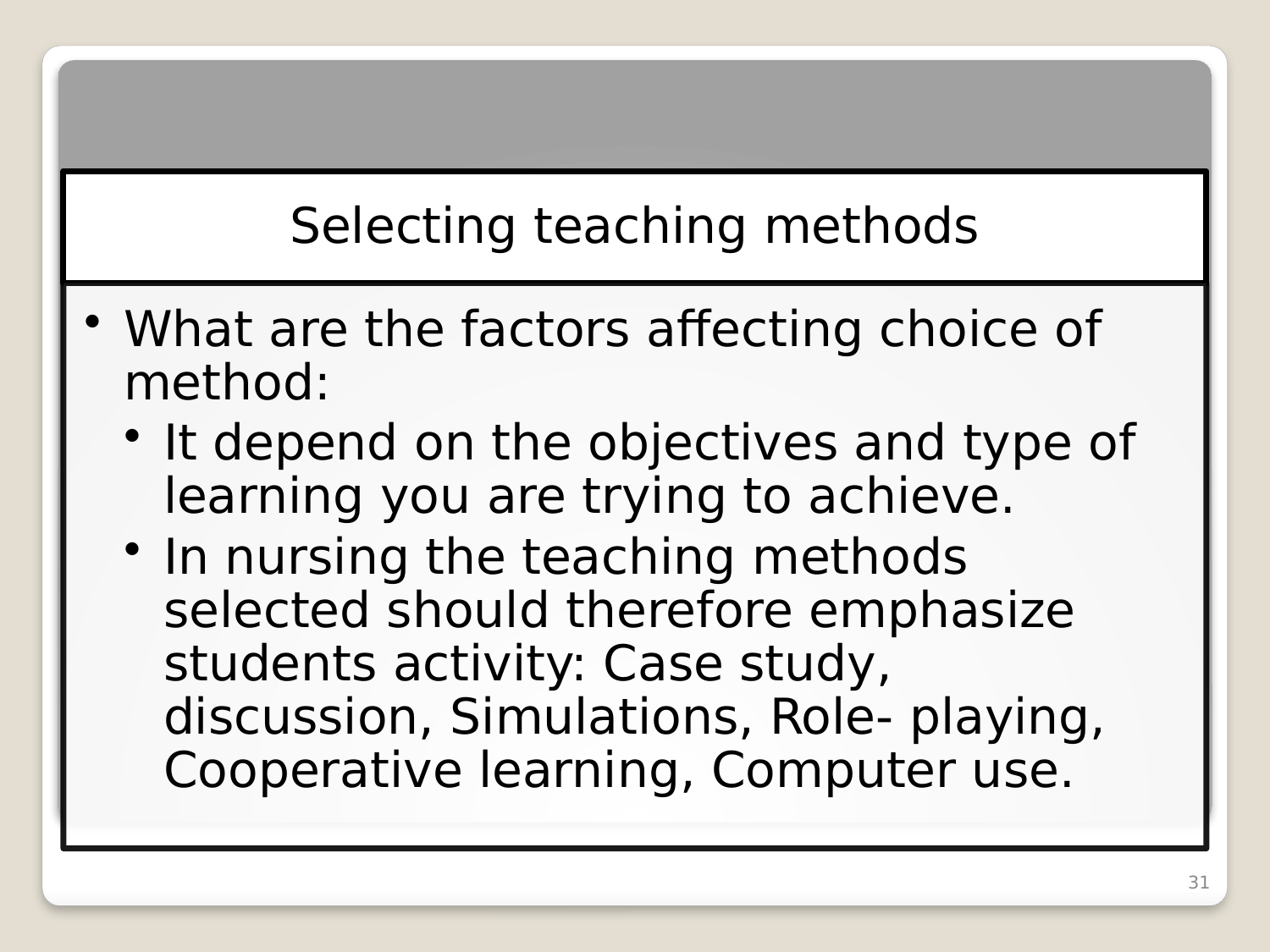

Selecting teaching methods
What are the factors affecting choice of method:
It depend on the objectives and type of learning you are trying to achieve.
In nursing the teaching methods selected should therefore emphasize students activity: Case study, discussion, Simulations, Role- playing, Cooperative learning, Computer use.
31